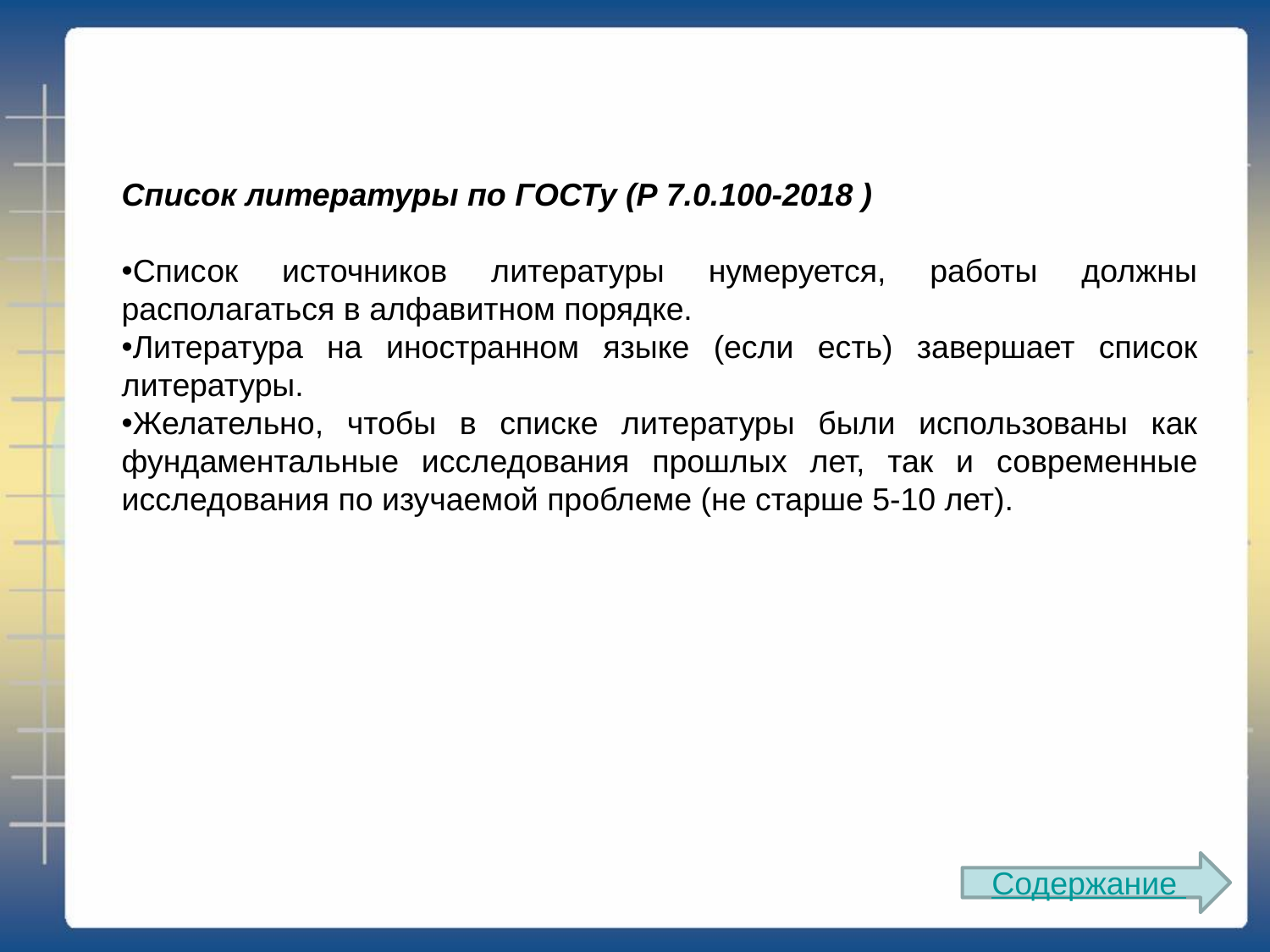

Список литературы по ГОСТу (Р 7.0.100-2018 )

Список источников литературы нумеруется, работы должны располагаться в алфавитном порядке.
Литература на иностранном языке (если есть) завершает список литературы.
Желательно, чтобы в списке литературы были использованы как фундаментальные исследования прошлых лет, так и современные исследования по изучаемой проблеме (не старше 5-10 лет).

Содержание